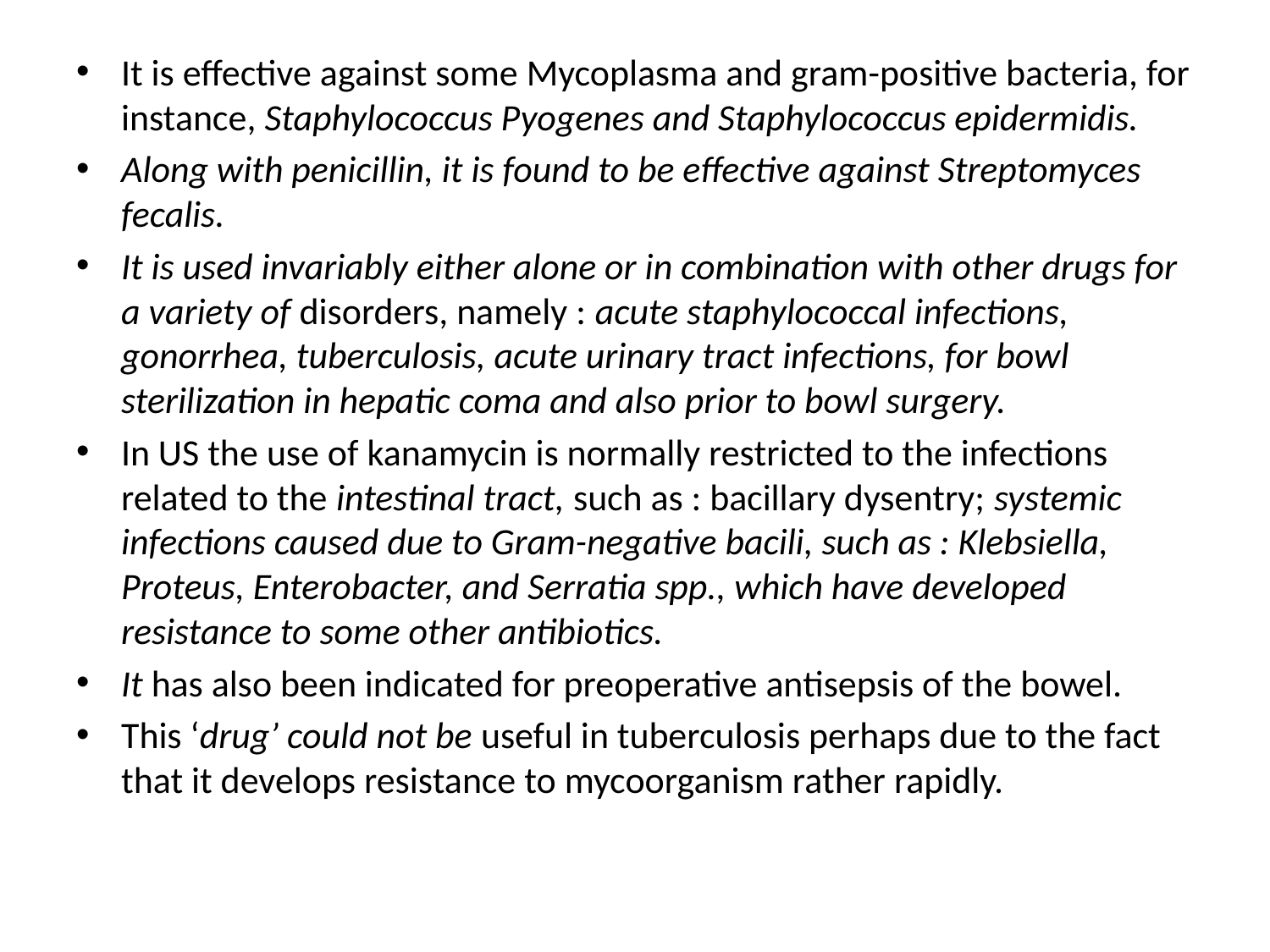

#
It is effective against some Mycoplasma and gram-positive bacteria, for instance, Staphylococcus Pyogenes and Staphylococcus epidermidis.
Along with penicillin, it is found to be effective against Streptomyces fecalis.
It is used invariably either alone or in combination with other drugs for a variety of disorders, namely : acute staphylococcal infections, gonorrhea, tuberculosis, acute urinary tract infections, for bowl sterilization in hepatic coma and also prior to bowl surgery.
In US the use of kanamycin is normally restricted to the infections related to the intestinal tract, such as : bacillary dysentry; systemic infections caused due to Gram-negative bacili, such as : Klebsiella, Proteus, Enterobacter, and Serratia spp., which have developed resistance to some other antibiotics.
It has also been indicated for preoperative antisepsis of the bowel.
This ‘drug’ could not be useful in tuberculosis perhaps due to the fact that it develops resistance to mycoorganism rather rapidly.